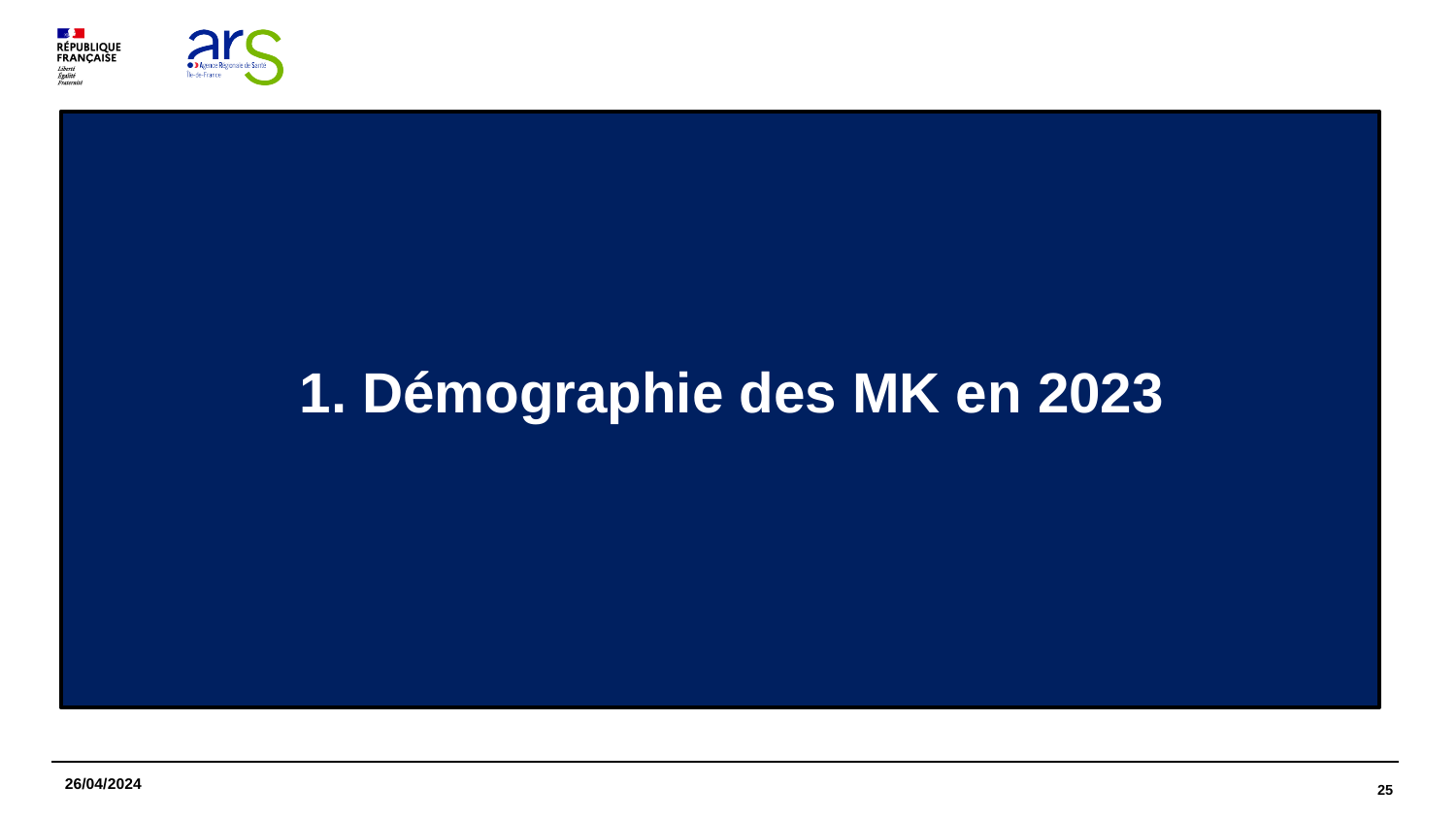

# 1. Démographie des MK en 2023
26/04/2024
25